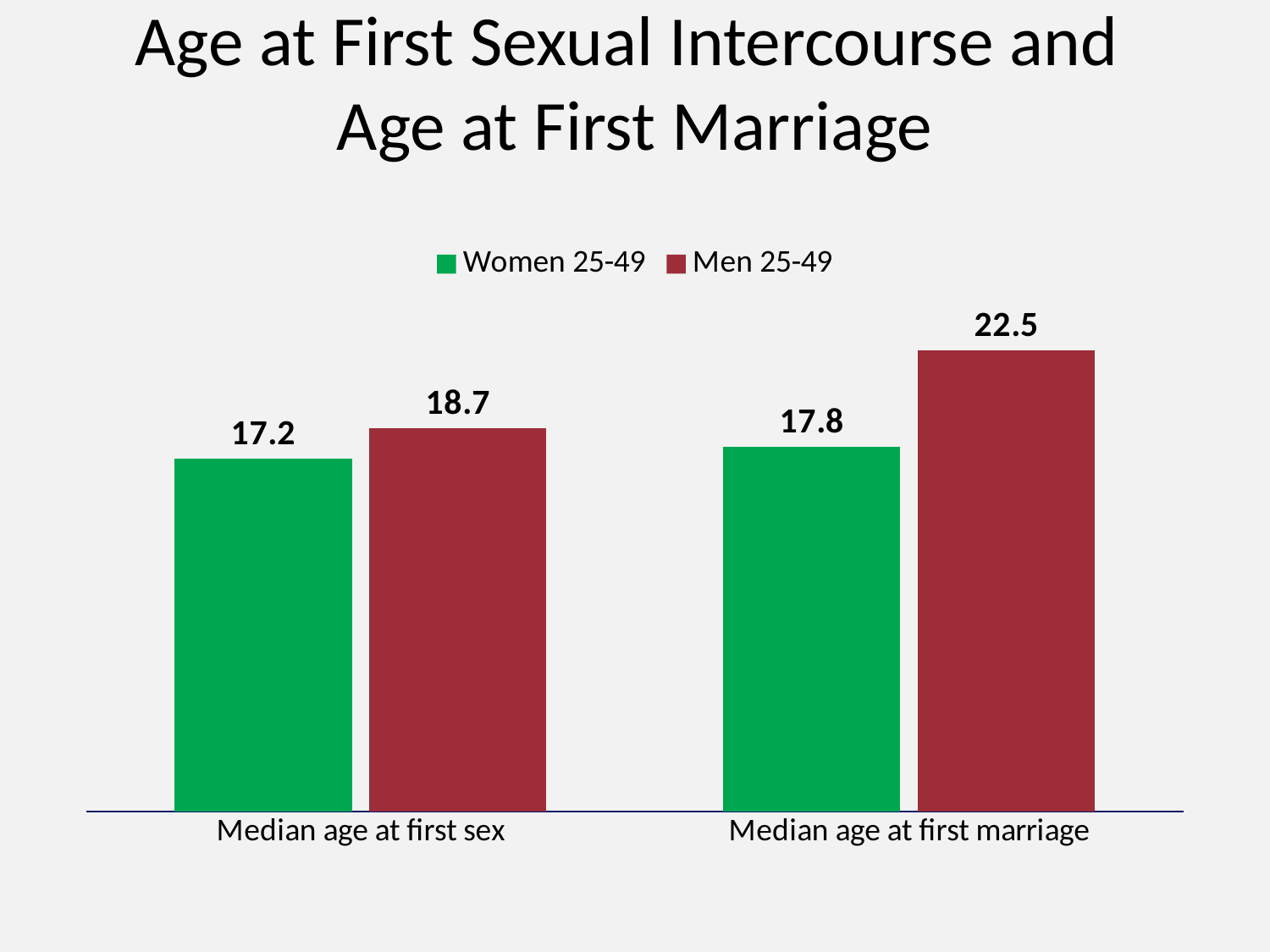

# Age at First Sexual Intercourse and Age at First Marriage

### Chart

| Category | Women 25-49 | Men 25-49 |
|---|---|---|
| Median age at first sex | 17.2 | 18.7 |
| Median age at first marriage | 17.8 | 22.5 |